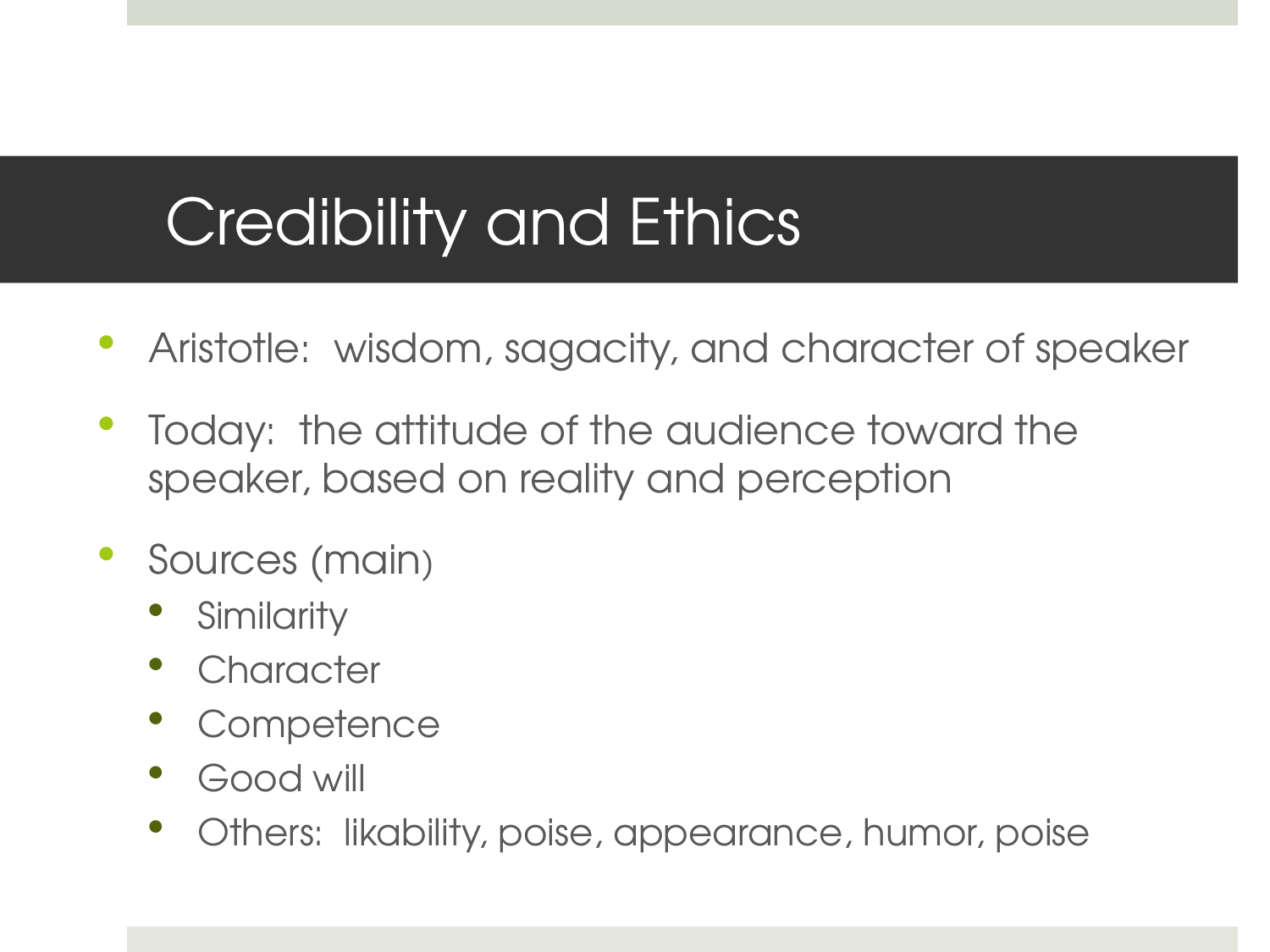

# Credibility and Ethics
Aristotle:  wisdom, sagacity, and character of speaker
Today:  the attitude of the audience toward the speaker, based on reality and perception
Sources (main)
Similarity
Character
Competence
Good will
Others:  likability, poise, appearance, humor, poise